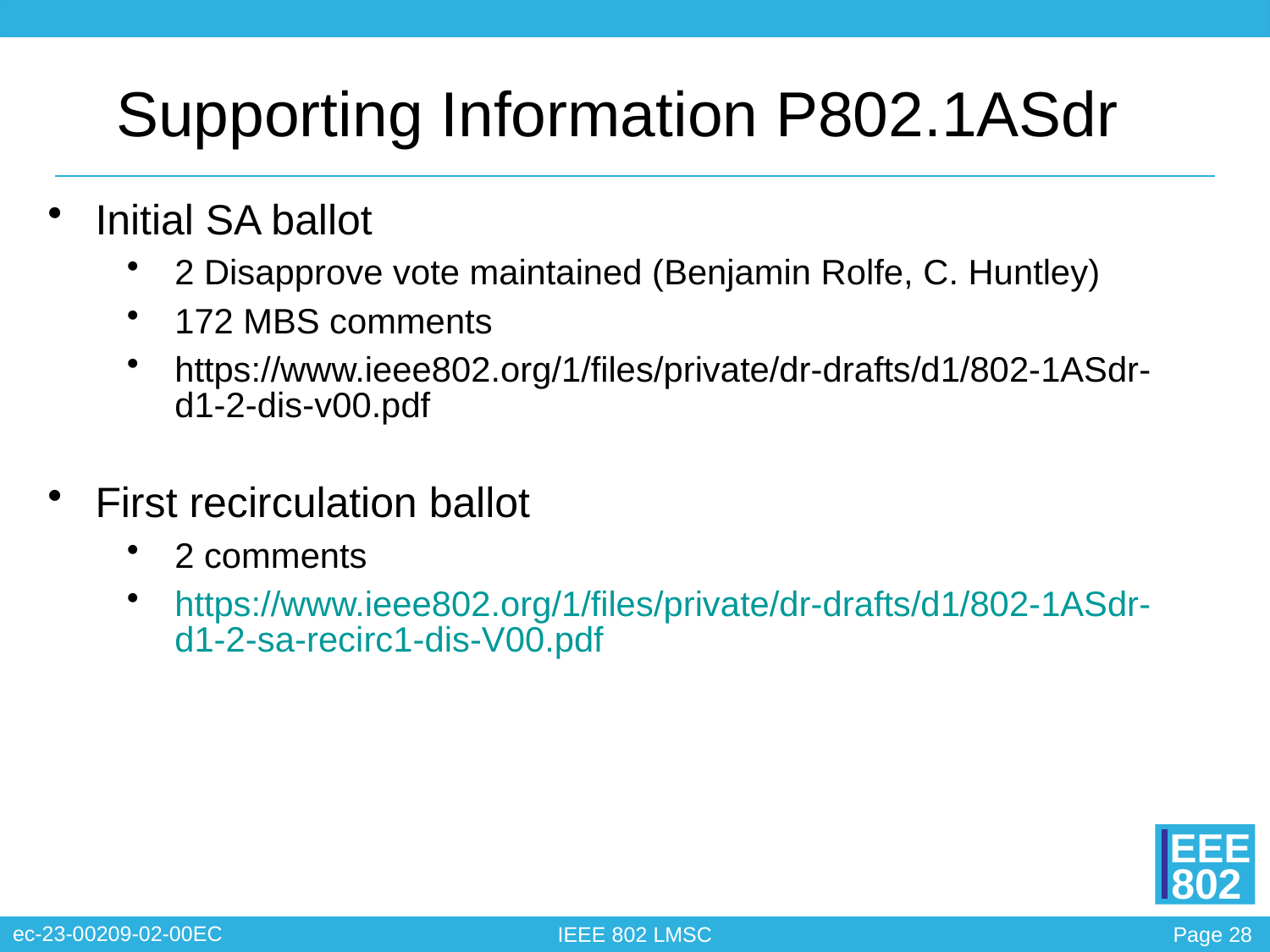

# Supporting Information P802.1ASdr
Initial SA ballot
2 Disapprove vote maintained (Benjamin Rolfe, C. Huntley)
172 MBS comments
https://www.ieee802.org/1/files/private/dr-drafts/d1/802-1ASdr-d1-2-dis-v00.pdf
First recirculation ballot
2 comments
https://www.ieee802.org/1/files/private/dr-drafts/d1/802-1ASdr-d1-2-sa-recirc1-dis-V00.pdf